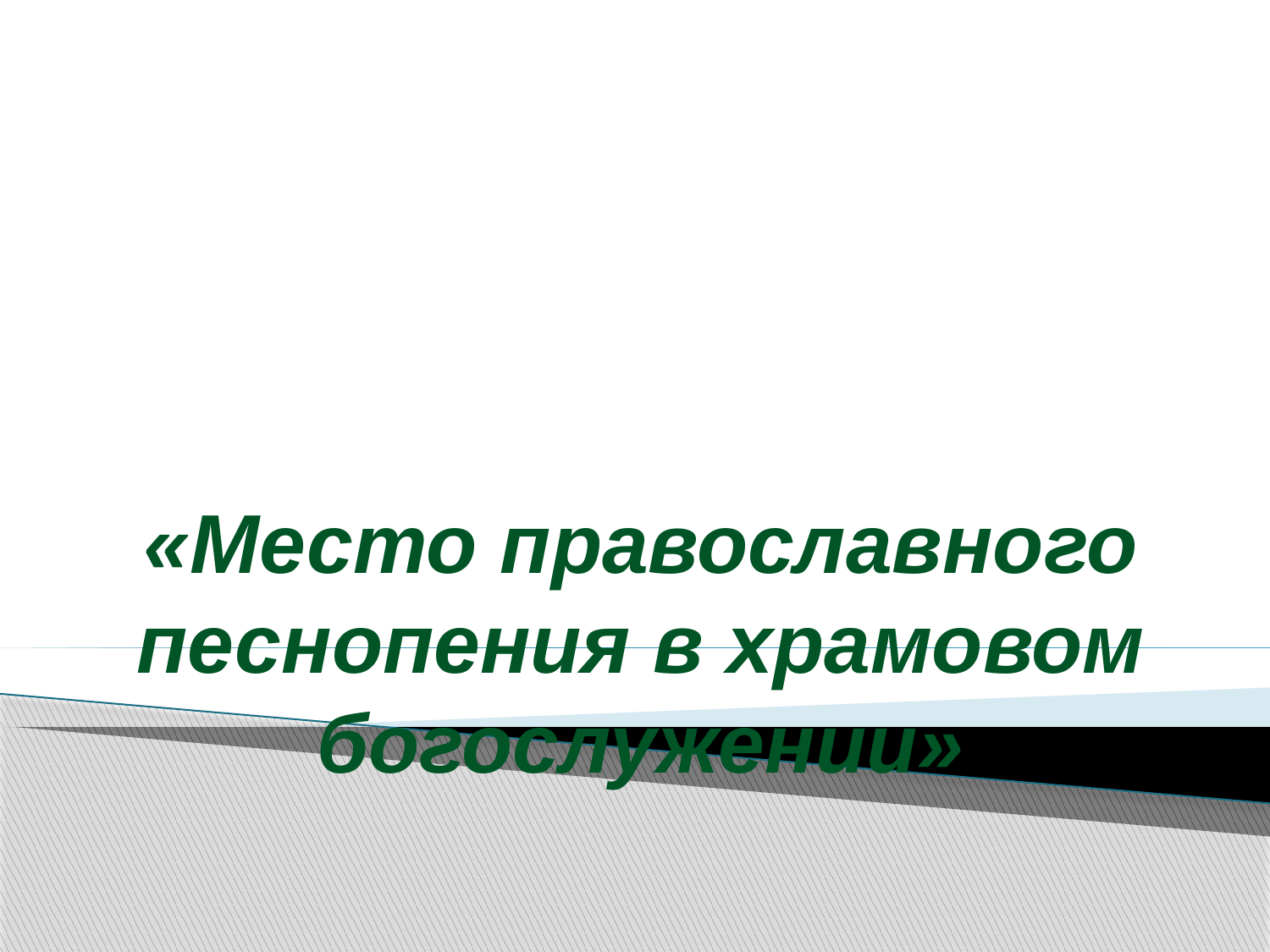

#

«Место православного песнопения в храмовом богослужении»